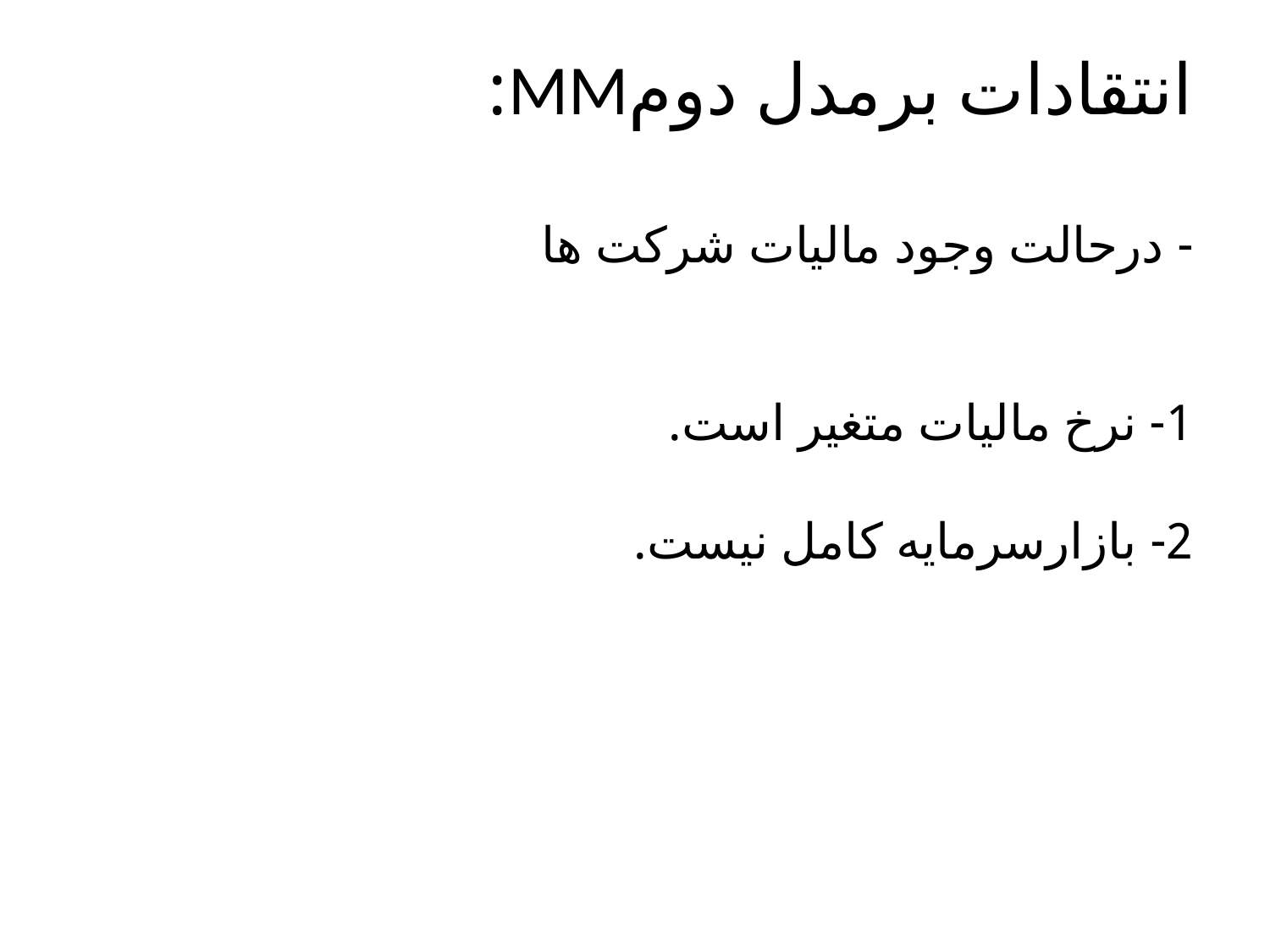

# انتقادات برمدل دومMM: - درحالت وجود مالیات شرکت ها 1- نرخ مالیات متغیر است. 2- بازارسرمایه کامل نیست.